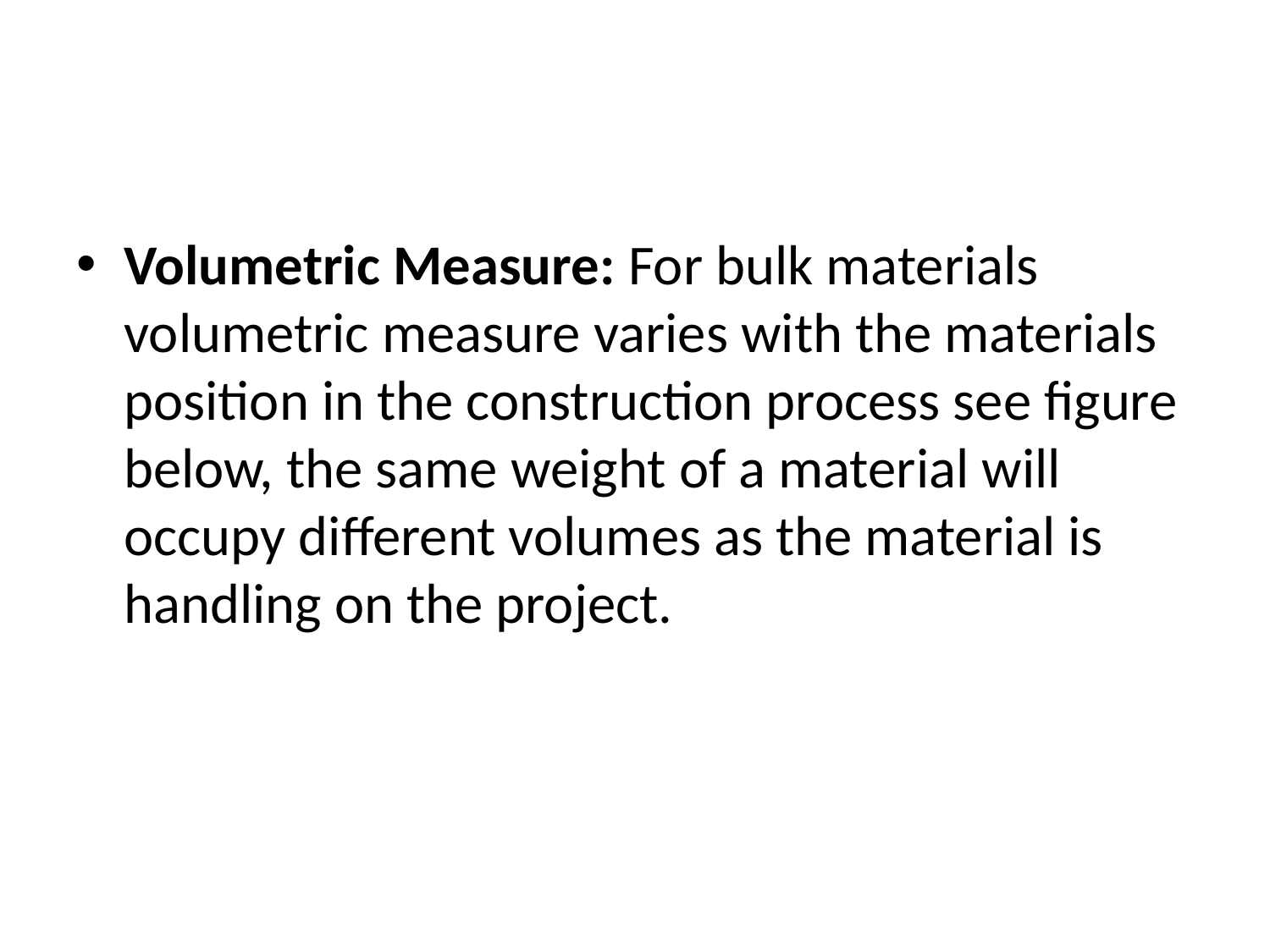

#
Volumetric Measure: For bulk materials volumetric measure varies with the materials position in the construction process see figure below, the same weight of a material will occupy different volumes as the material is handling on the project.